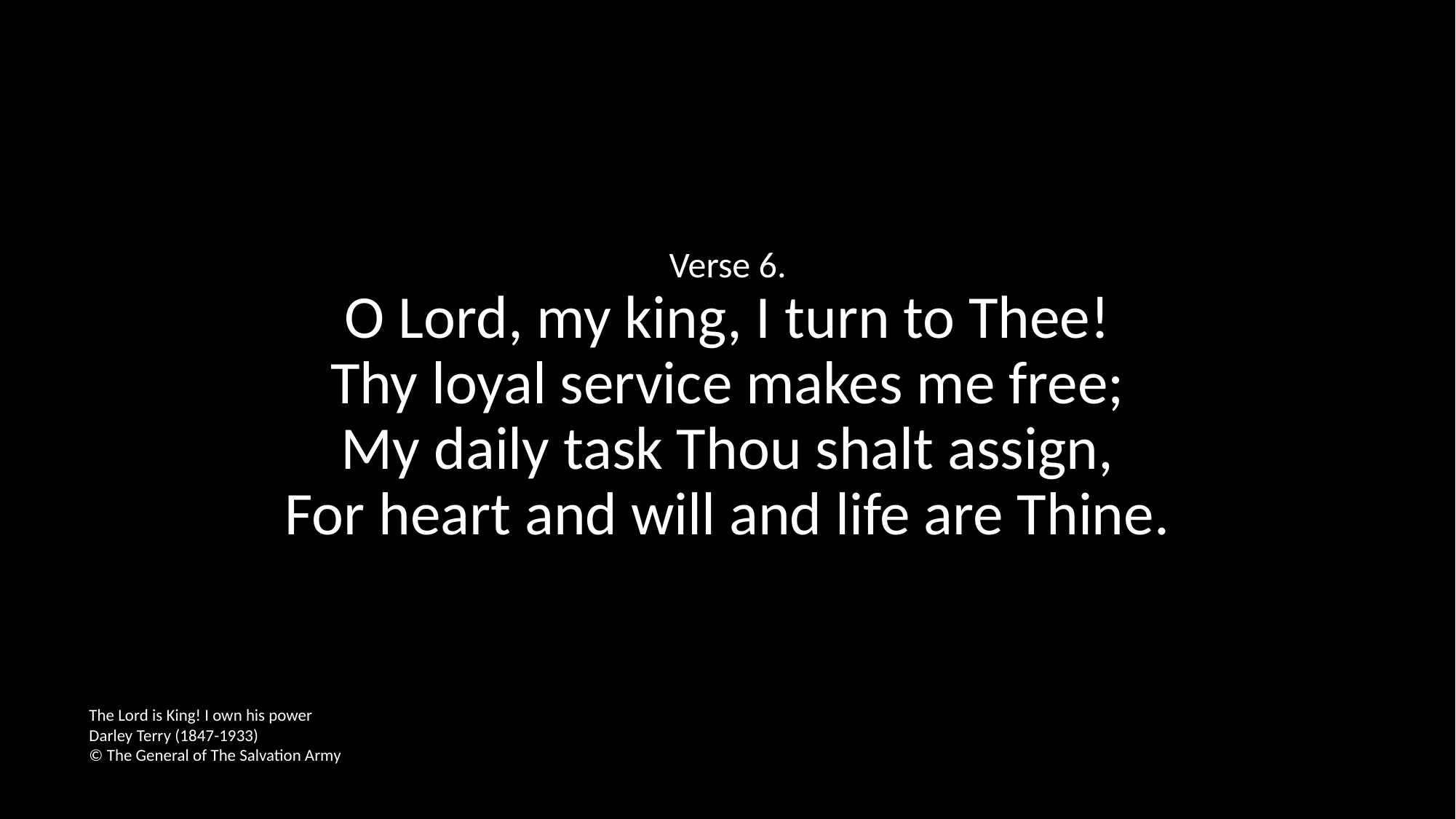

Verse 6.
O Lord, my king, I turn to Thee!
Thy loyal service makes me free;
My daily task Thou shalt assign,
For heart and will and life are Thine.
The Lord is King! I own his power
Darley Terry (1847-1933)
© The General of The Salvation Army